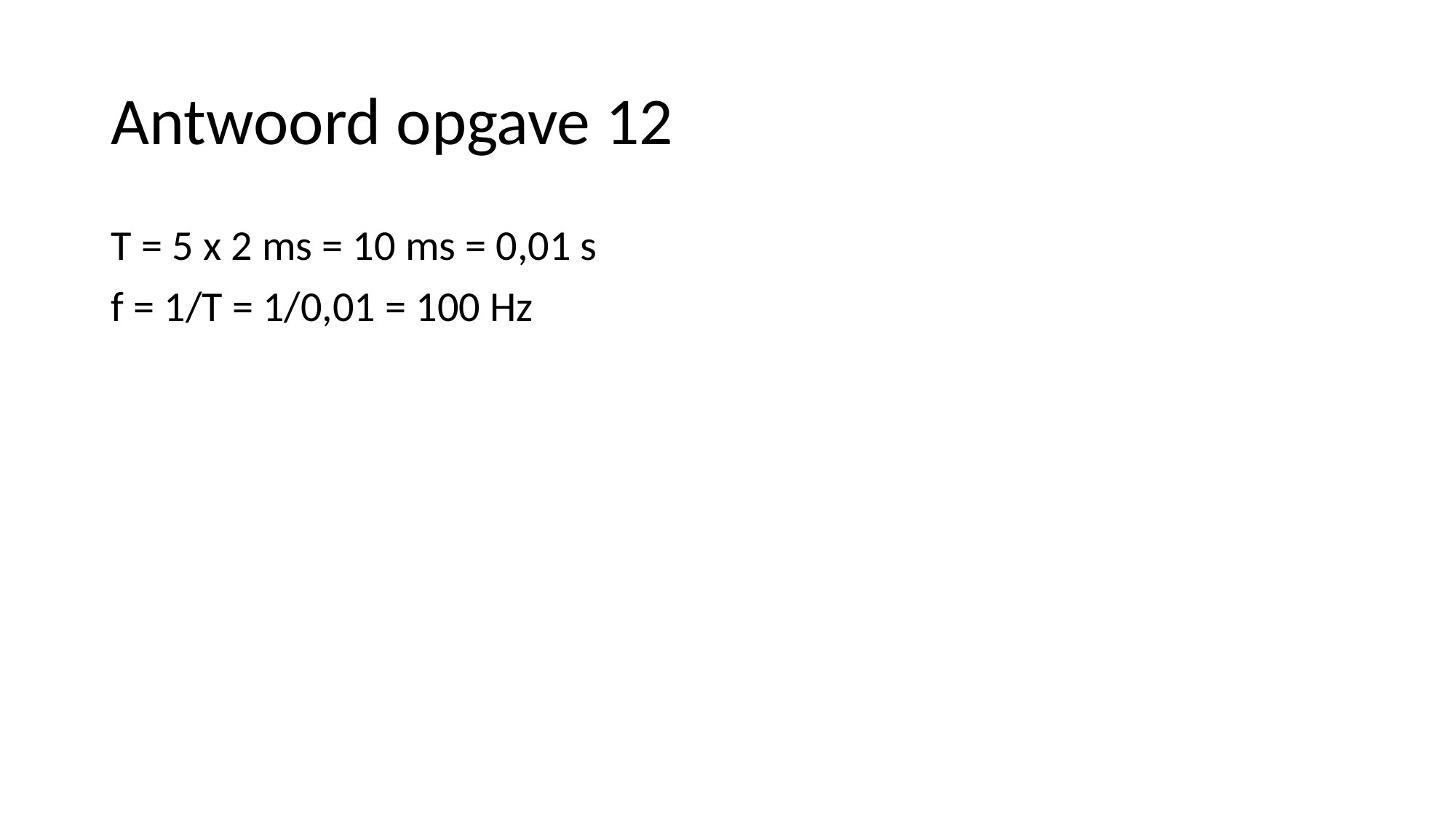

# Antwoord opgave 12
T = 5 x 2 ms = 10 ms = 0,01 s
f = 1/T = 1/0,01 = 100 Hz